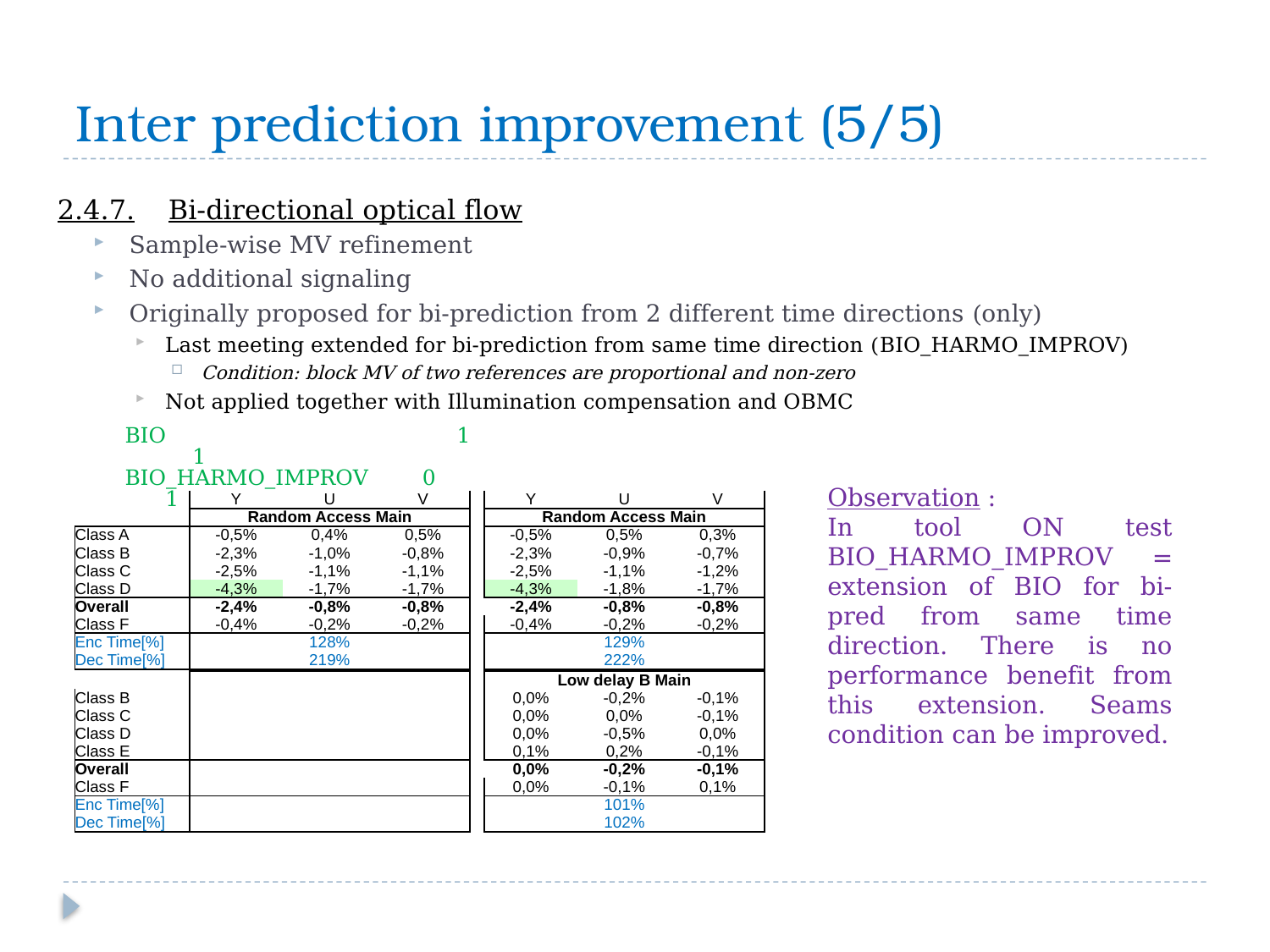

# Inter prediction improvement (5/5)
2.4.7.	Bi-directional optical flow
Sample-wise MV refinement
No additional signaling
Originally proposed for bi-prediction from 2 different time directions (only)
Last meeting extended for bi-prediction from same time direction (BIO_HARMO_IMPROV)
Condition: block MV of two references are proportional and non-zero
Not applied together with Illumination compensation and OBMC
| BIO 1 1 |
| --- |
| BIO\_HARMO\_IMPROV 0 1 |
Observation :
In tool ON test BIO_HARMO_IMPROV = extension of BIO for bi-pred from same time direction. There is no performance benefit from this extension. Seams condition can be improved.
|  | Y | U | V |  | Y | U | V |
| --- | --- | --- | --- | --- | --- | --- | --- |
|  | Random Access Main |  |  |  | Random Access Main |  |  |
| Class A | -0,5% | 0,4% | 0,5% |  | -0,5% | 0,5% | 0,3% |
| Class B | -2,3% | -1,0% | -0,8% |  | -2,3% | -0,9% | -0,7% |
| Class C | -2,5% | -1,1% | -1,1% |  | -2,5% | -1,1% | -1,2% |
| Class D | -4,3% | -1,7% | -1,7% |  | -4,3% | -1,8% | -1,7% |
| Overall | -2,4% | -0,8% | -0,8% |  | -2,4% | -0,8% | -0,8% |
| Class F | -0,4% | -0,2% | -0,2% |  | -0,4% | -0,2% | -0,2% |
| Enc Time[%] | 128% |  |  |  | 129% |  |  |
| Dec Time[%] | 219% |  |  |  | 222% |  |  |
|  |  |  |  |  |  |  |  |
|  |  |  |  |  | Low delay B Main |  |  |
| Class B |  |  |  |  | 0,0% | -0,2% | -0,1% |
| Class C |  |  |  |  | 0,0% | 0,0% | -0,1% |
| Class D |  |  |  |  | 0,0% | -0,5% | 0,0% |
| Class E |  |  |  |  | 0,1% | 0,2% | -0,1% |
| Overall |  |  |  |  | 0,0% | -0,2% | -0,1% |
| Class F |  |  |  |  | 0,0% | -0,1% | 0,1% |
| Enc Time[%] |  |  |  |  | 101% |  |  |
| Dec Time[%] |  |  |  |  | 102% |  |  |